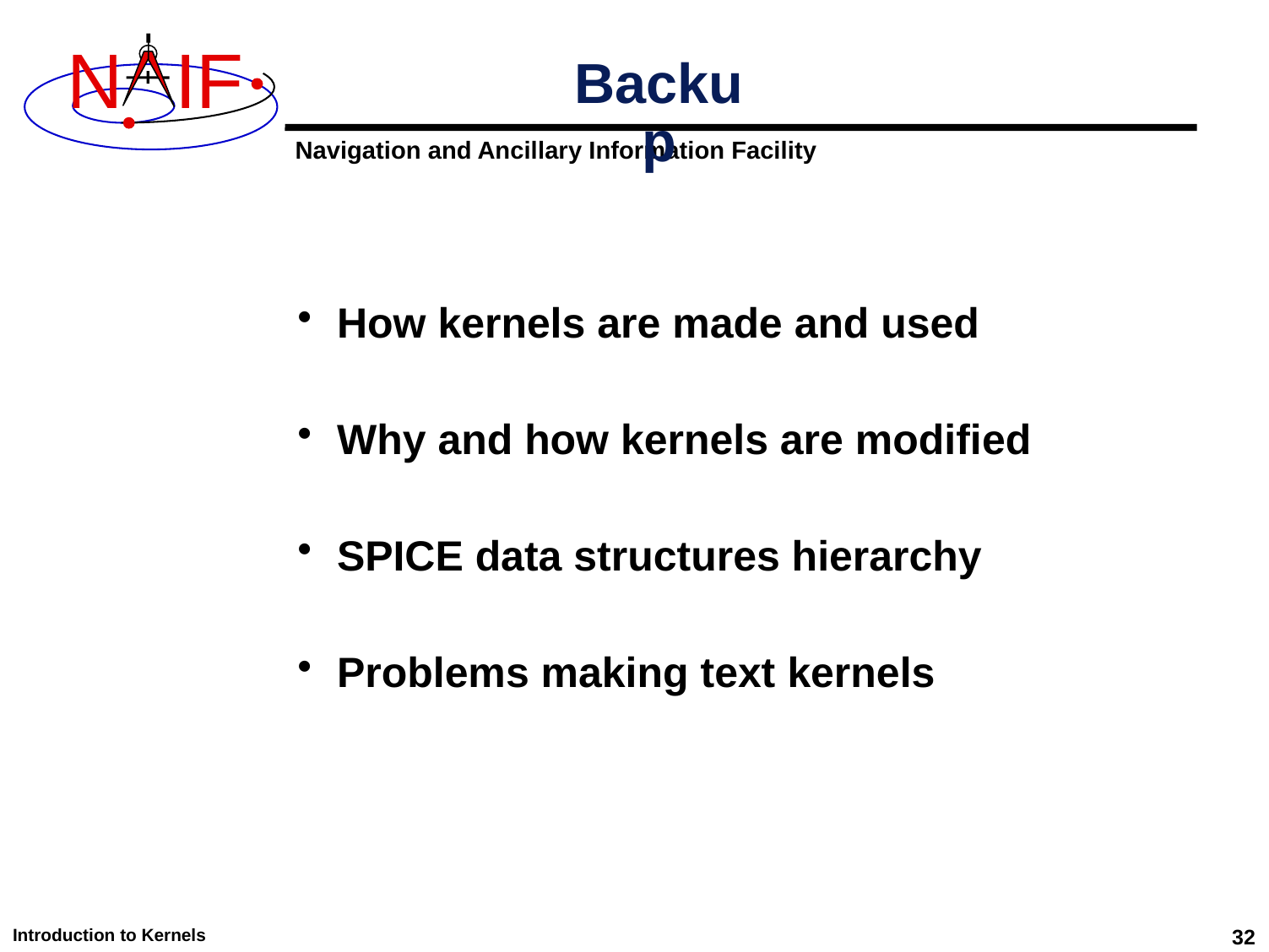

# Backup
How kernels are made and used

Why and how kernels are modified

SPICE data structures hierarchy

Problems making text kernels
Introduction to Kernels
32